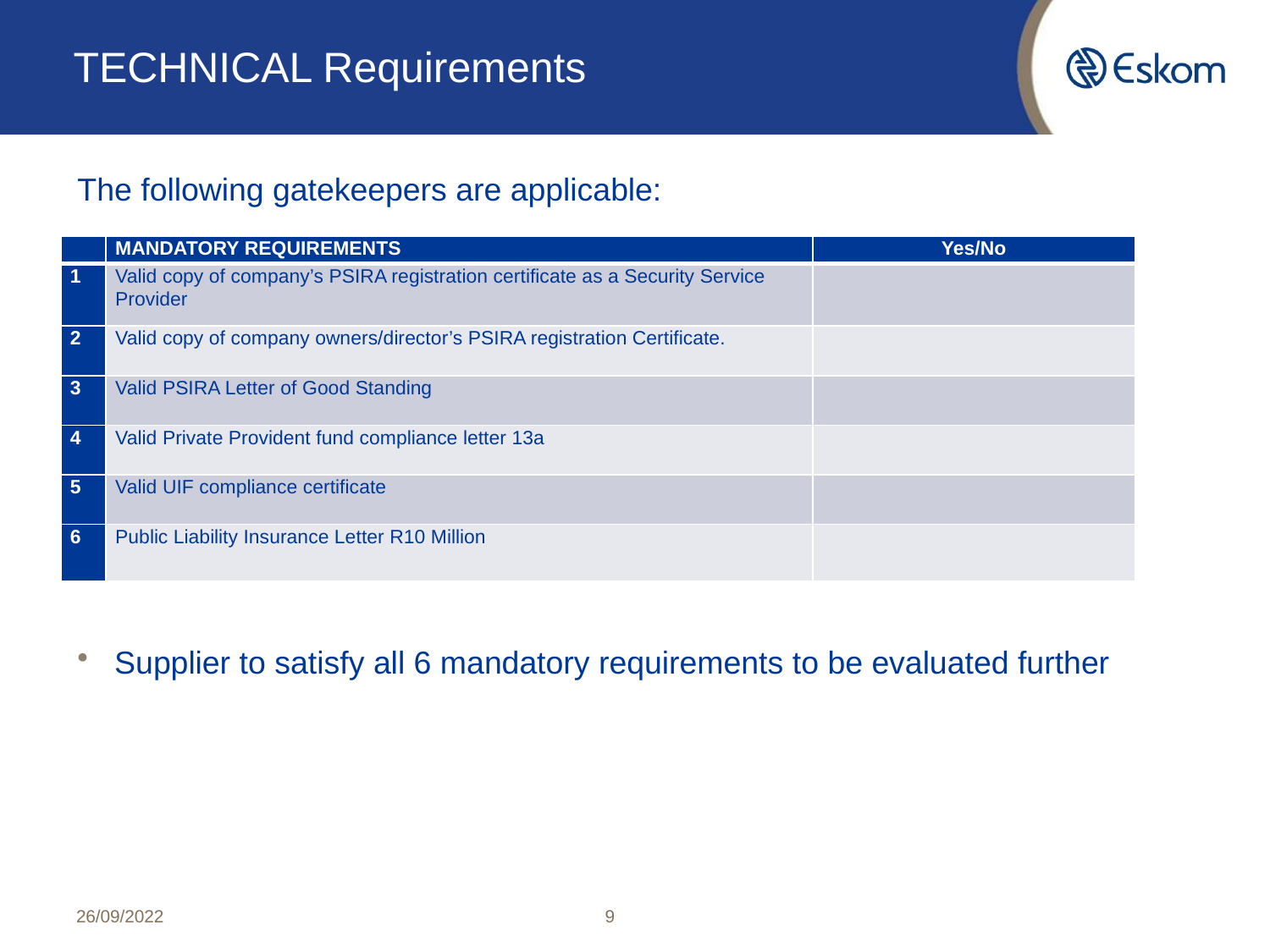

# TECHNICAL Requirements

The following gatekeepers are applicable:

Supplier to satisfy all 6 mandatory requirements to be evaluated further

|  | MANDATORY REQUIREMENTS | Yes/No |
| --- | --- | --- |
| 1 | Valid copy of company’s PSIRA registration certificate as a Security Service Provider |  |
| 2 | Valid copy of company owners/director’s PSIRA registration Certificate. |  |
| 3 | Valid PSIRA Letter of Good Standing |  |
| 4 | Valid Private Provident fund compliance letter 13a |  |
| 5 | Valid UIF compliance certificate |  |
| 6 | Public Liability Insurance Letter R10 Million |  |
26/09/2022
9